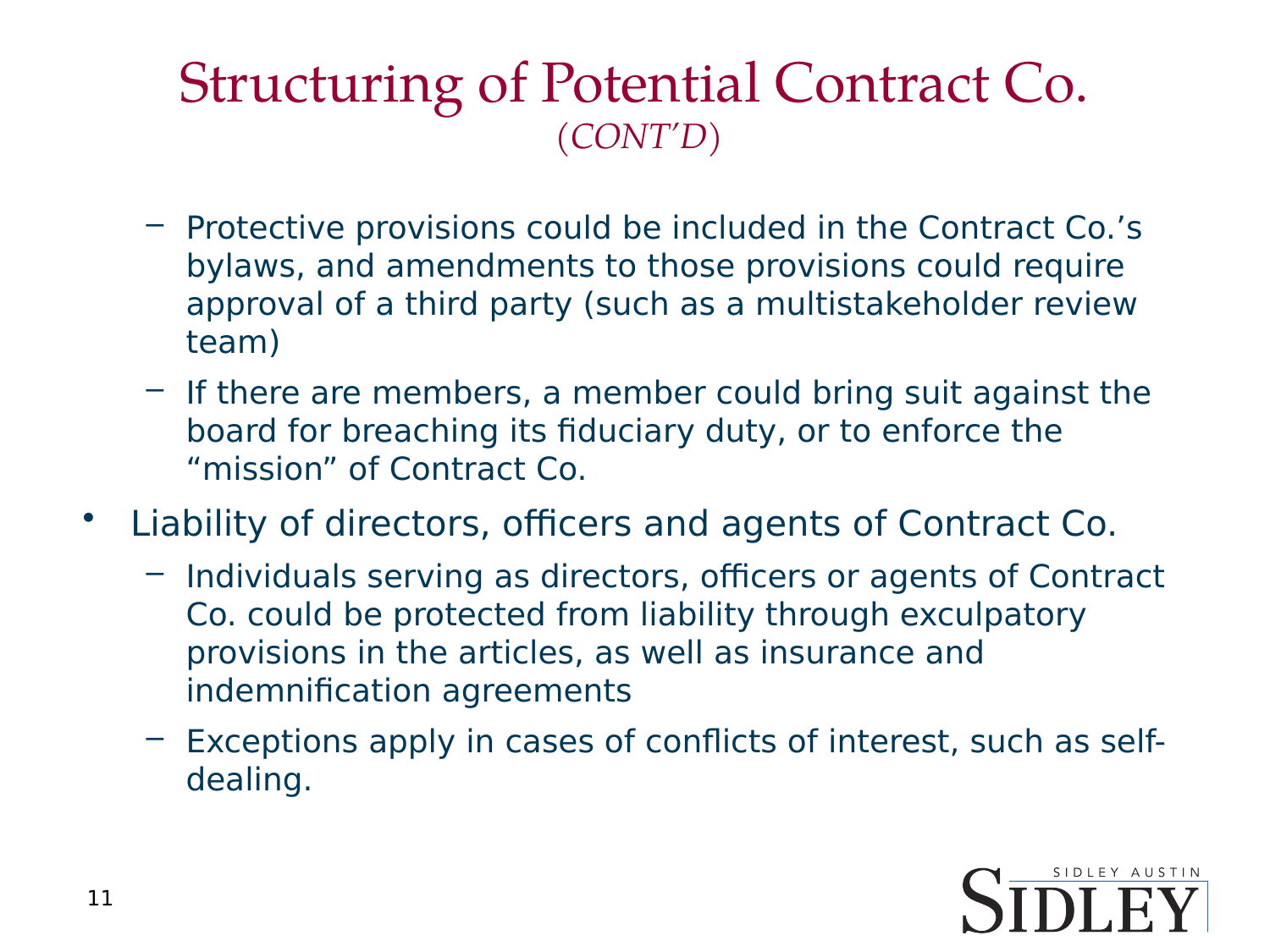

# Structuring of Potential Contract Co. (CONT’D)
Protective provisions could be included in the Contract Co.’s bylaws, and amendments to those provisions could require approval of a third party (such as a multistakeholder review team)
If there are members, a member could bring suit against the board for breaching its fiduciary duty, or to enforce the “mission” of Contract Co.
Liability of directors, officers and agents of Contract Co.
Individuals serving as directors, officers or agents of Contract Co. could be protected from liability through exculpatory provisions in the articles, as well as insurance and indemnification agreements
Exceptions apply in cases of conflicts of interest, such as self-dealing.

11